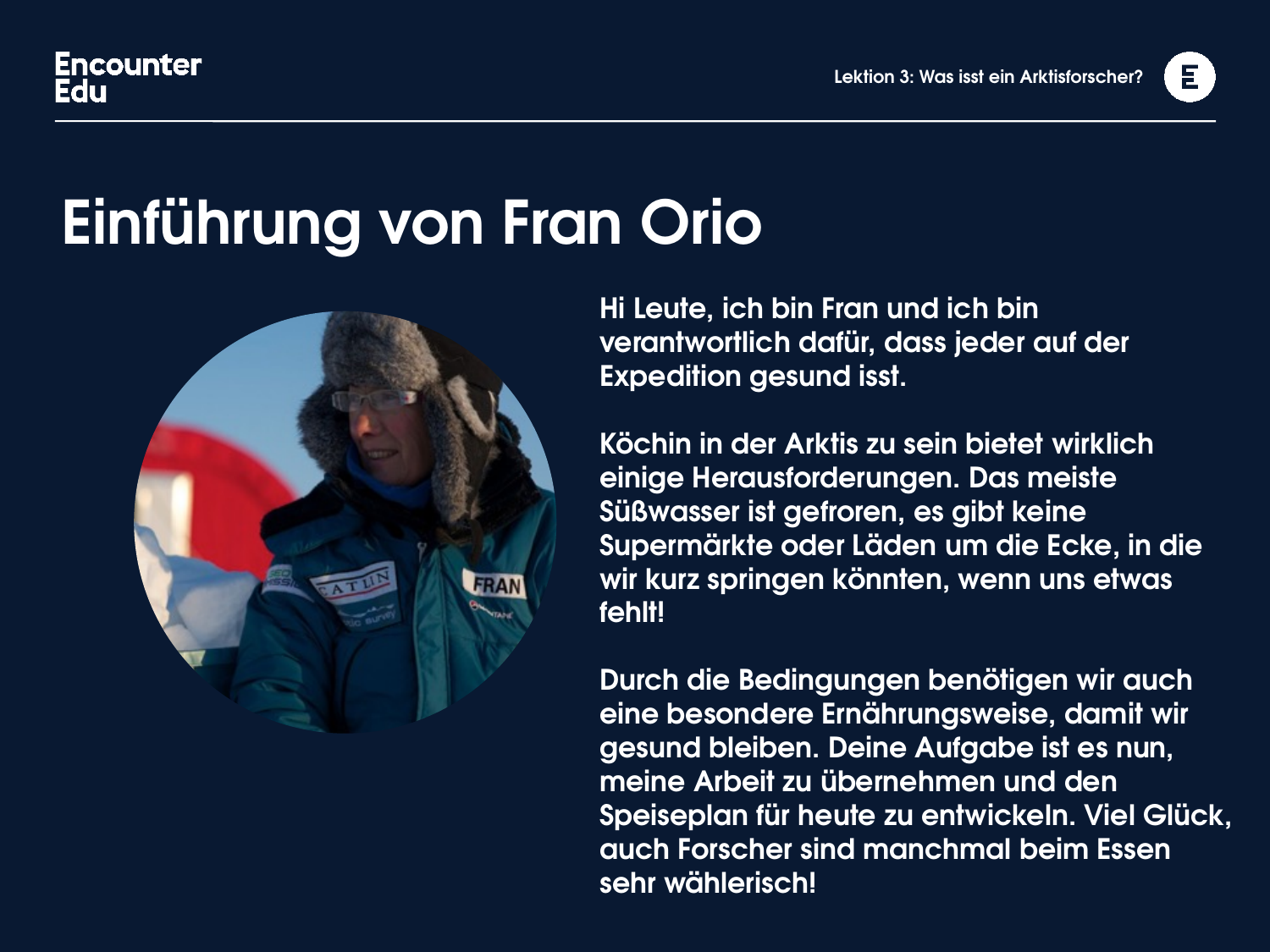

# Lektion 3: Was isst ein Arktisforscher?
Einführung von Fran Orio
Hi Leute, ich bin Fran und ich bin verantwortlich dafür, dass jeder auf der Expedition gesund isst.
Köchin in der Arktis zu sein bietet wirklich einige Herausforderungen. Das meiste Süßwasser ist gefroren, es gibt keine Supermärkte oder Läden um die Ecke, in die wir kurz springen könnten, wenn uns etwas fehlt!
Durch die Bedingungen benötigen wir auch eine besondere Ernährungsweise, damit wir gesund bleiben. Deine Aufgabe ist es nun, meine Arbeit zu übernehmen und den Speiseplan für heute zu entwickeln. Viel Glück, auch Forscher sind manchmal beim Essen sehr wählerisch!